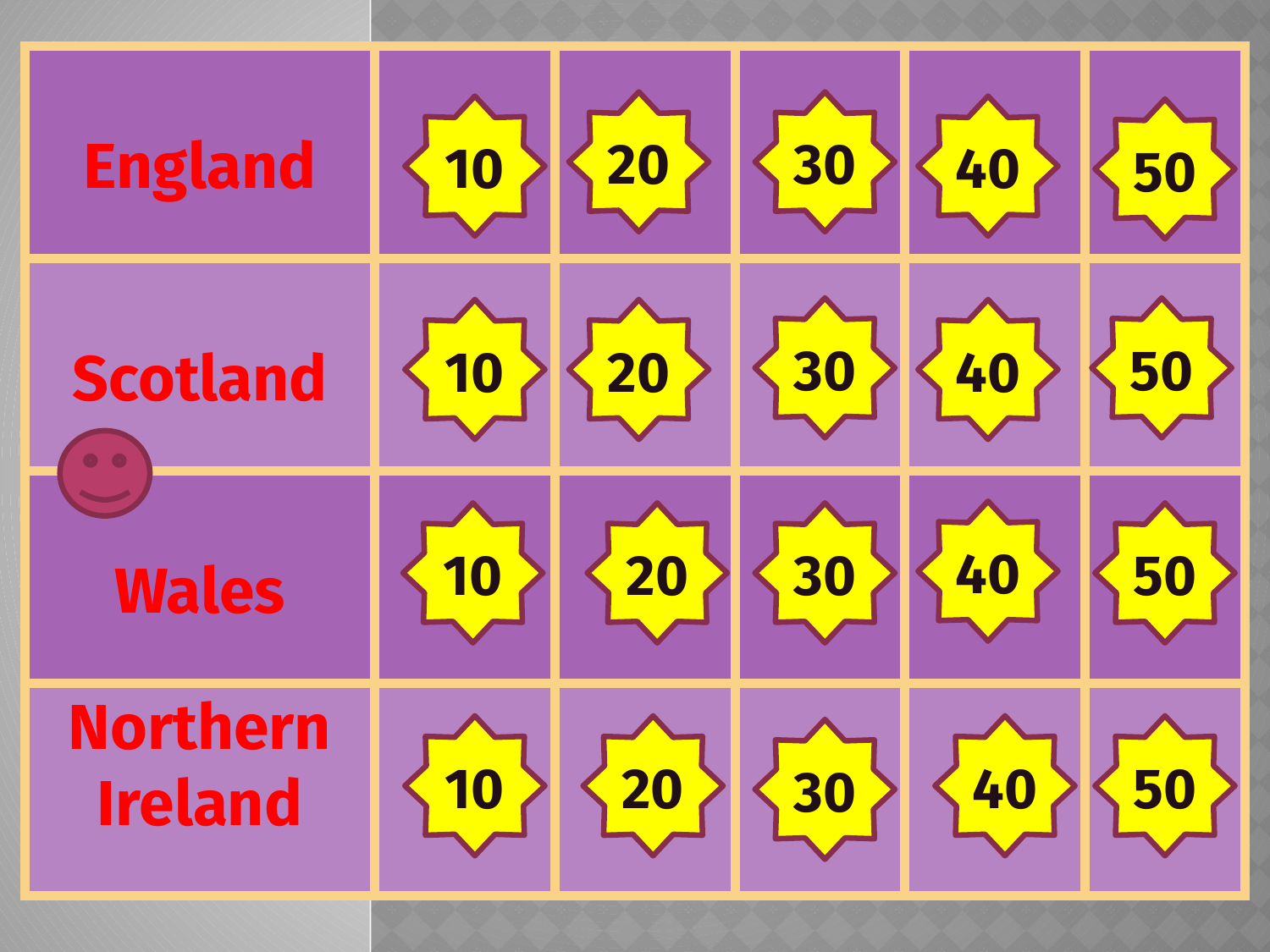

| England |  |  |  |  |  |
| --- | --- | --- | --- | --- | --- |
| Scotland |  |  |  |  |  |
| Wales |  |  |  |  |  |
| Northern Ireland |  |  |  |  |  |
#
20
30
10
40
50
30
50
10
20
40

40
10
20
30
50
10
40
50
20
30